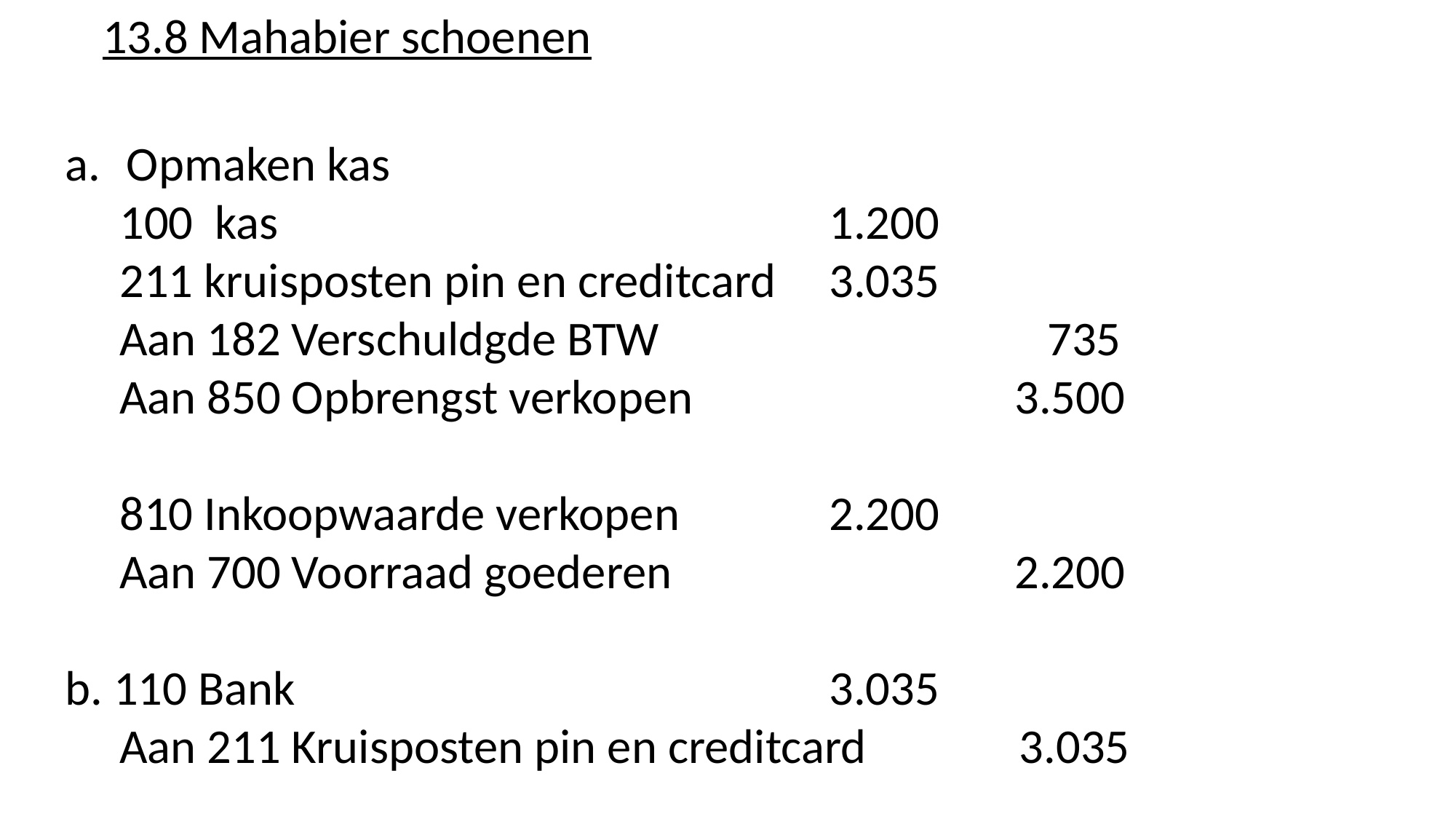

13.8 Mahabier schoenen
Opmaken kas
     100  kas                                      		1.200
     211 kruisposten pin en creditcard	3.035
     Aan 182 Verschuldgde BTW				735
     Aan 850 Opbrengst verkopen			       3.500

     810 Inkoopwaarde verkopen      	2.200
     Aan 700 Voorraad goederen		   	       2.200

b. 110 Bank					3.035
     Aan 211 Kruisposten pin en creditcard              3.035